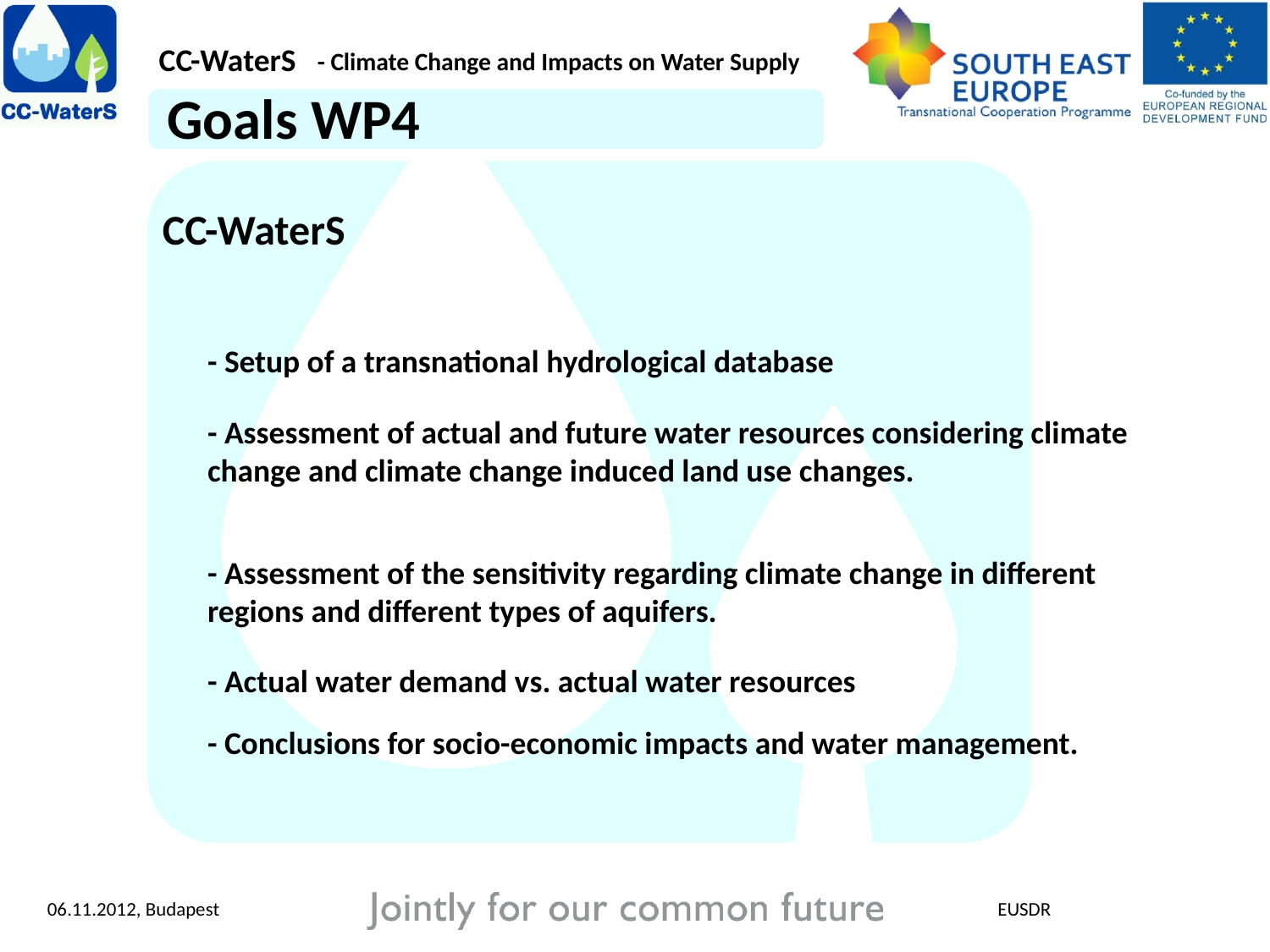

Goals WP4
CC-WaterS
- Setup of a transnational hydrological database
- Assessment of actual and future water resources considering climate change and climate change induced land use changes.
- Assessment of the sensitivity regarding climate change in different regions and different types of aquifers.
- Actual water demand vs. actual water resources
- Conclusions for socio-economic impacts and water management.